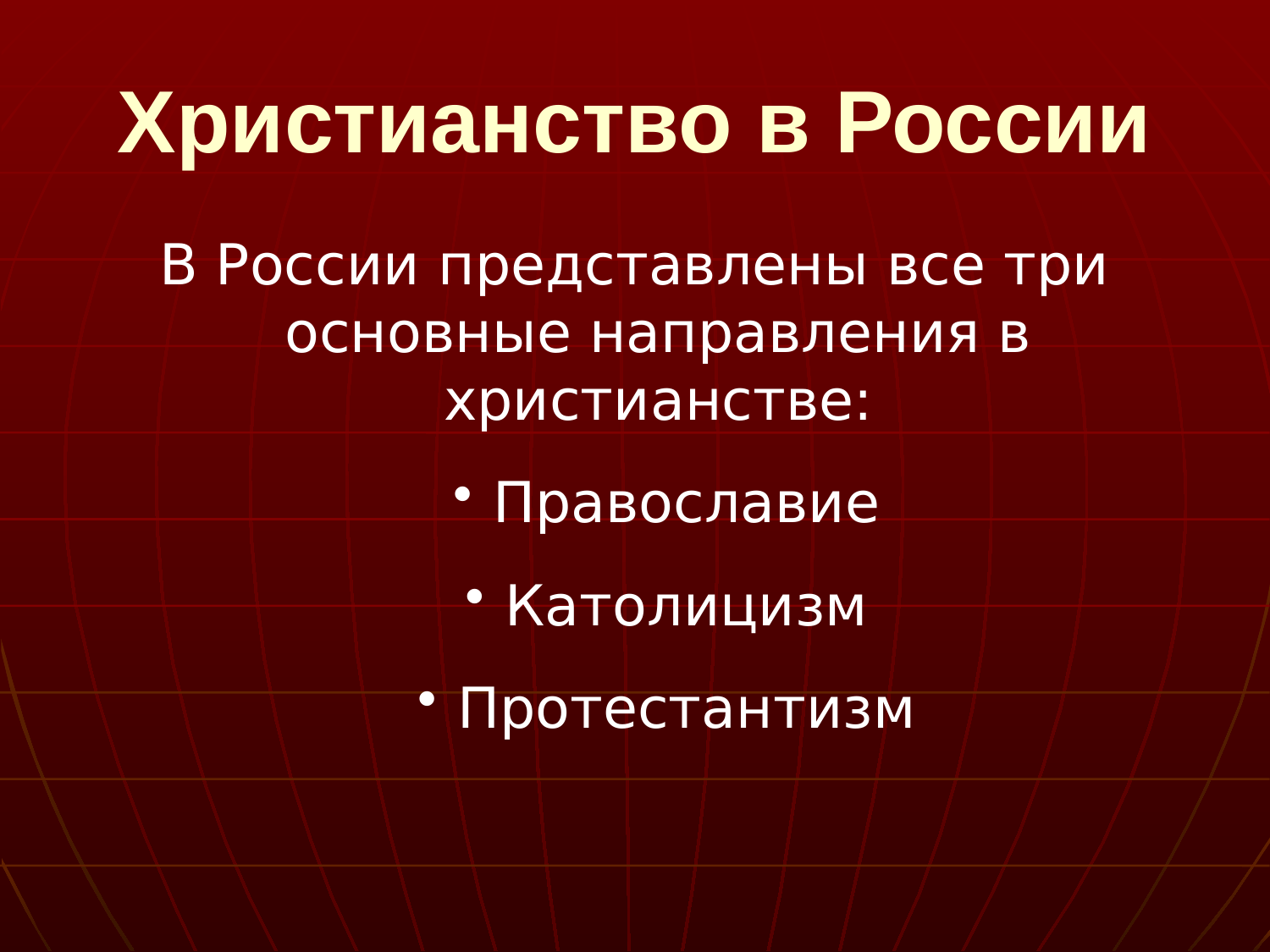

# Христианство в России
В России представлены все три основные направления в христианстве:
Православие
Католицизм
Протестантизм